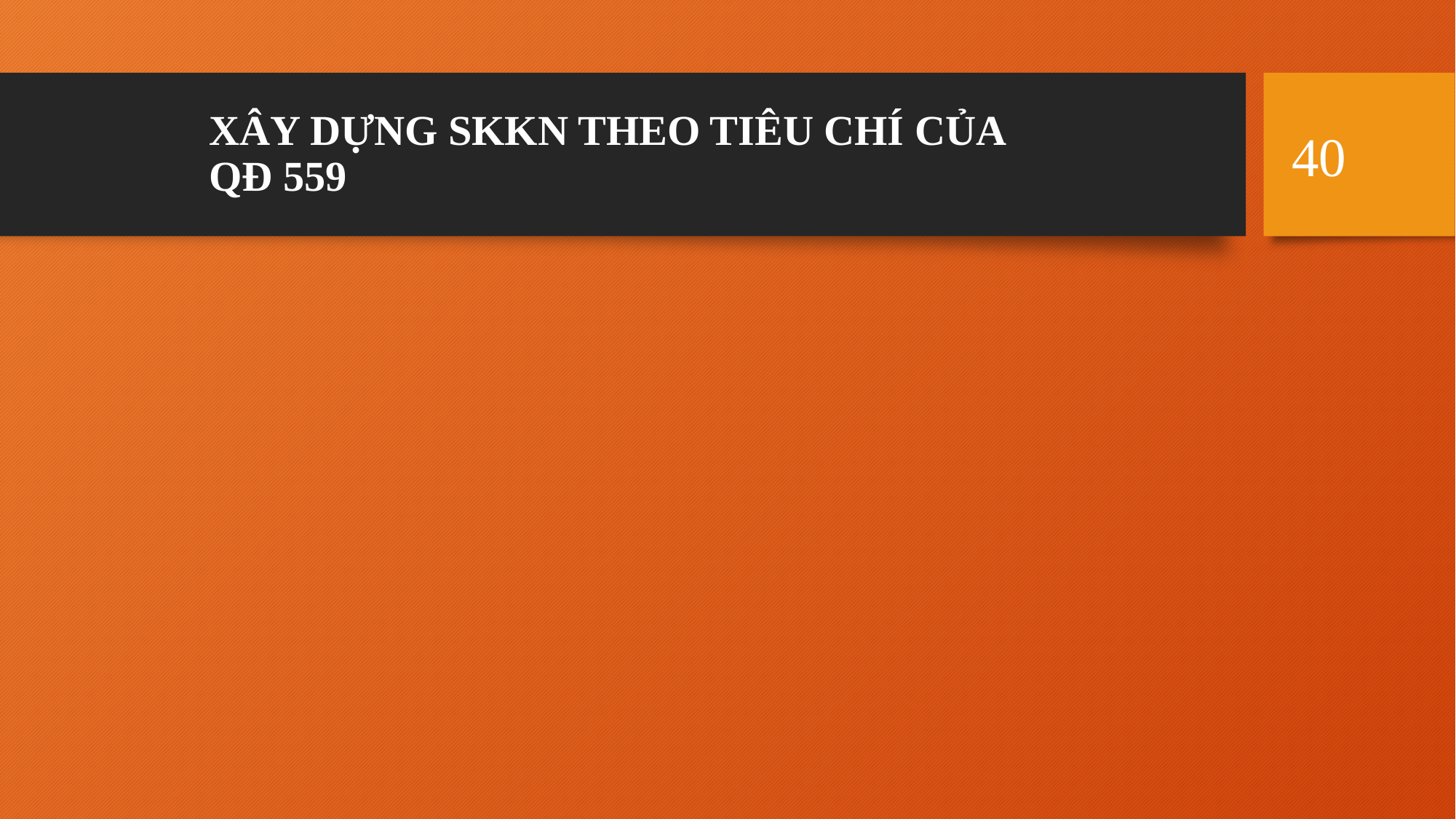

# XÂY DỰNG SKKN THEO TIÊU CHÍ CỦA QĐ 559
40